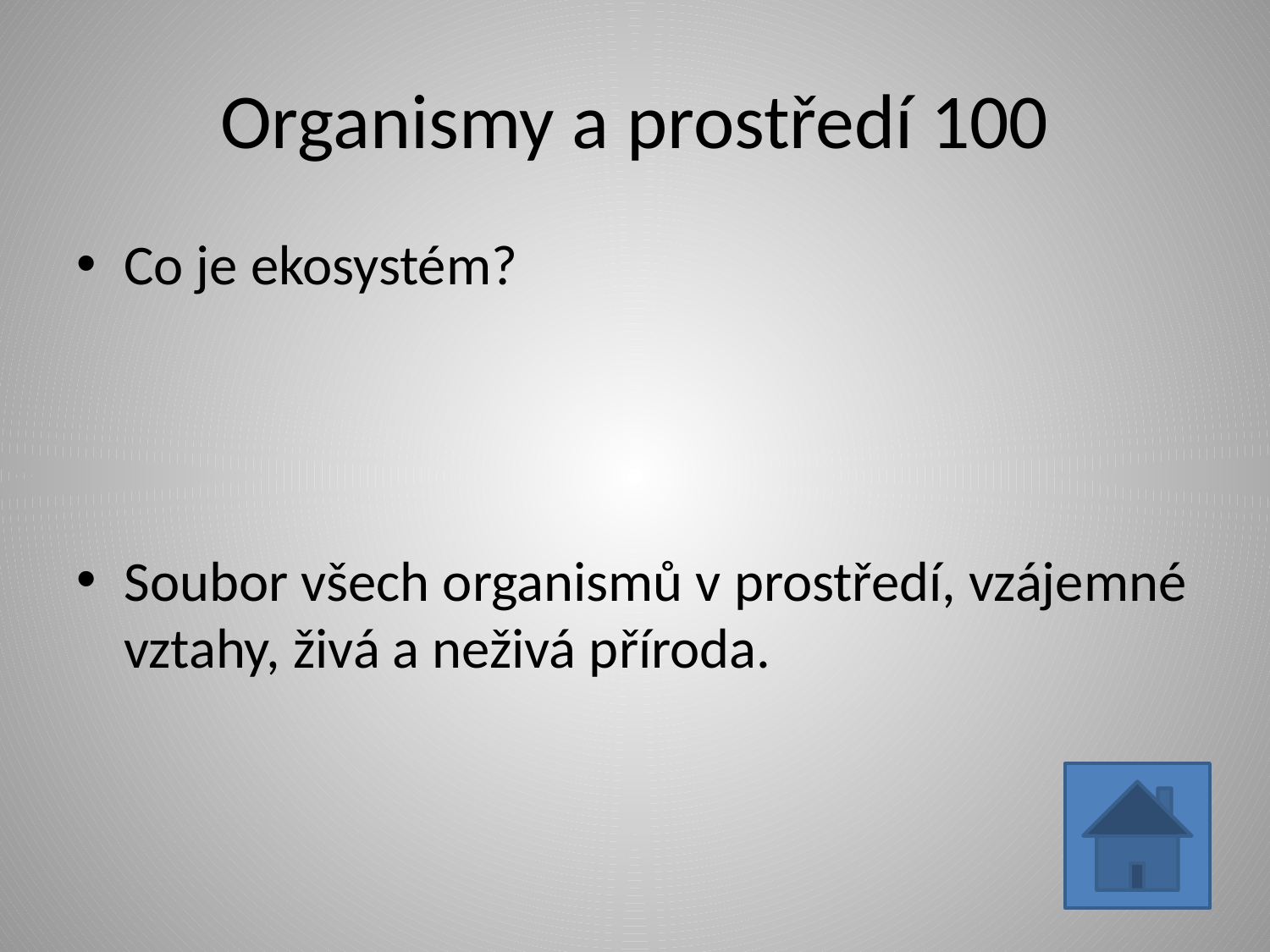

# Organismy a prostředí 100
Co je ekosystém?

Soubor všech organismů v prostředí, vzájemné vztahy, živá a neživá příroda.